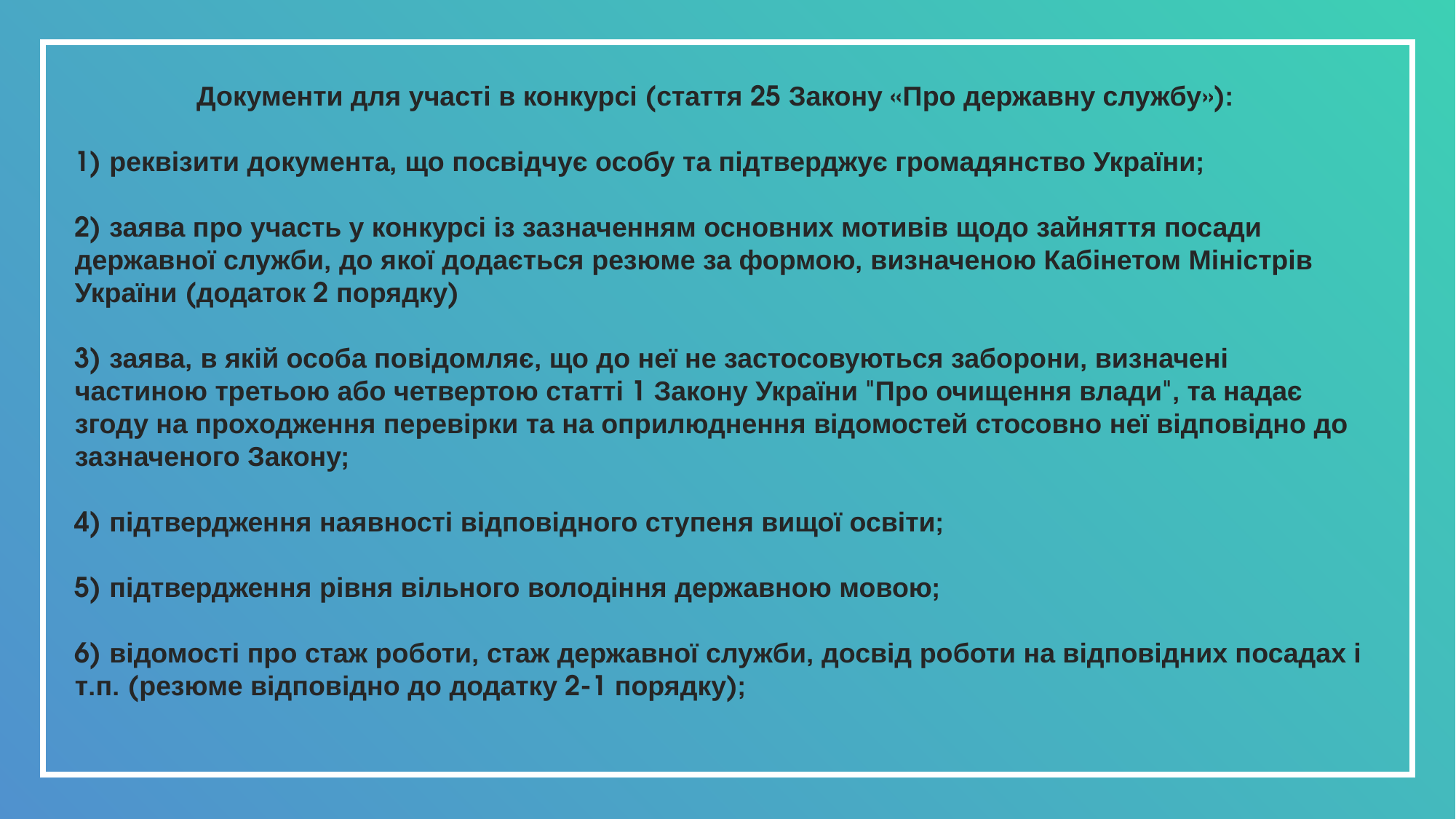

Документи для участі в конкурсі (стаття 25 Закону «Про державну службу»):

1) реквізити документа, що посвідчує особу та підтверджує громадянство України;

2) заява про участь у конкурсі із зазначенням основних мотивів щодо зайняття посади державної служби, до якої додається резюме за формою, визначеною Кабінетом Міністрів України (додаток 2 порядку)

3) заява, в якій особа повідомляє, що до неї не застосовуються заборони, визначені частиною третьою або четвертою статті 1 Закону України "Про очищення влади", та надає згоду на проходження перевірки та на оприлюднення відомостей стосовно неї відповідно до зазначеного Закону;

4) підтвердження наявності відповідного ступеня вищої освіти;

5) підтвердження рівня вільного володіння державною мовою;

6) відомості про стаж роботи, стаж державної служби, досвід роботи на відповідних посадах і т.п. (резюме відповідно до додатку 2-1 порядку);